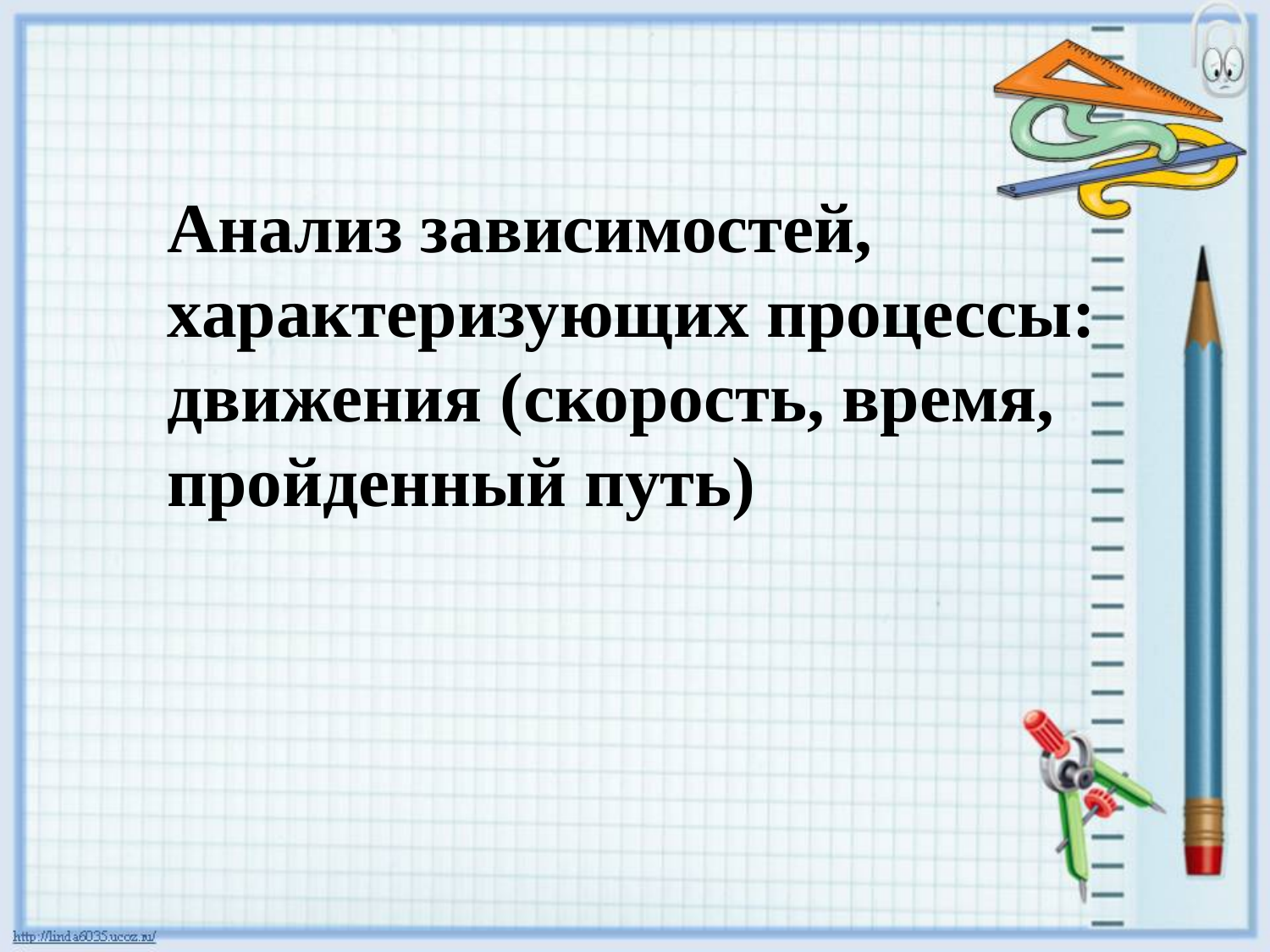

Анализ зависимостей, характеризующих процессы: движения (скорость, время, пройденный путь)